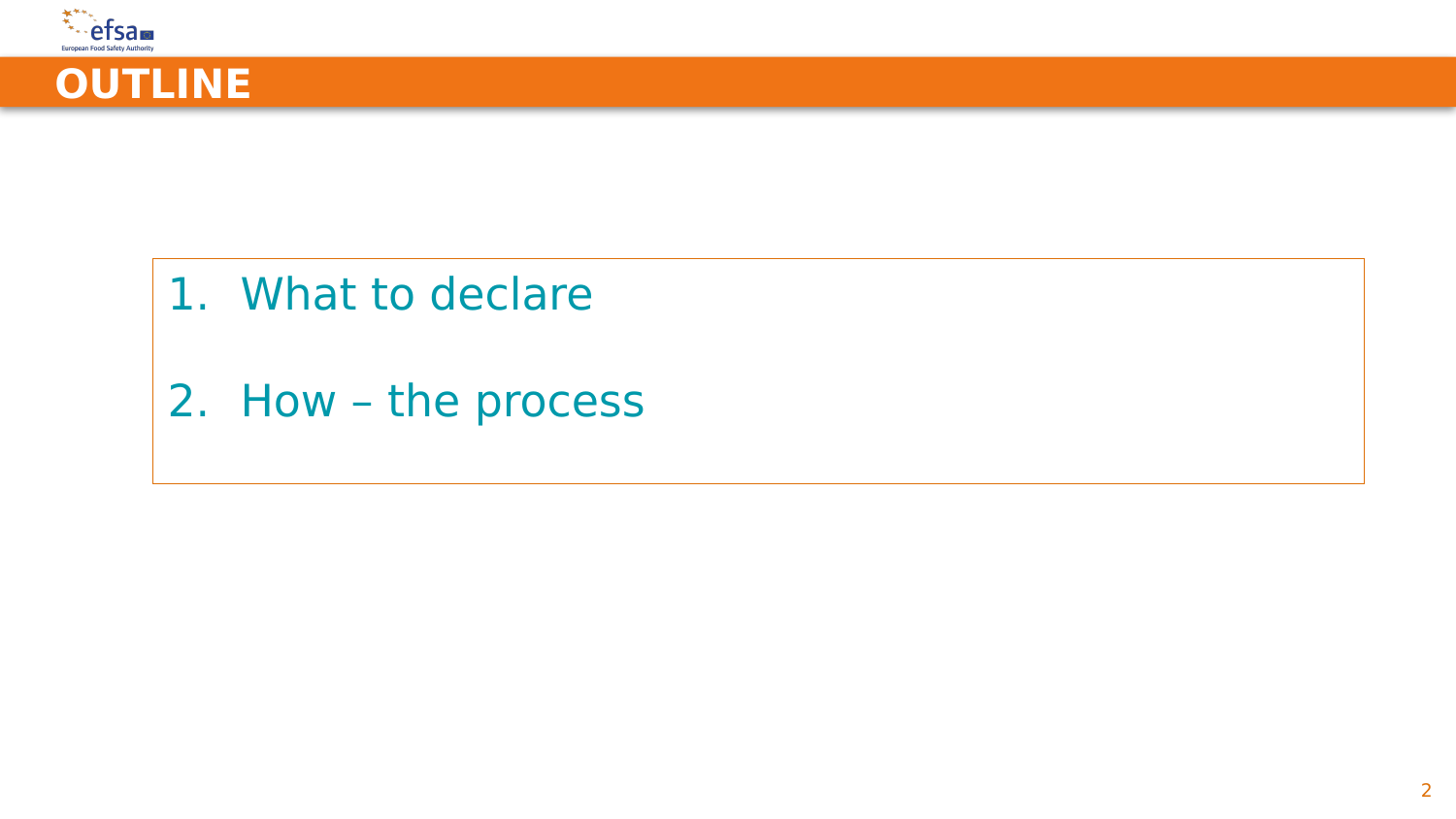

# OUTLINE
What to declare

How – the process